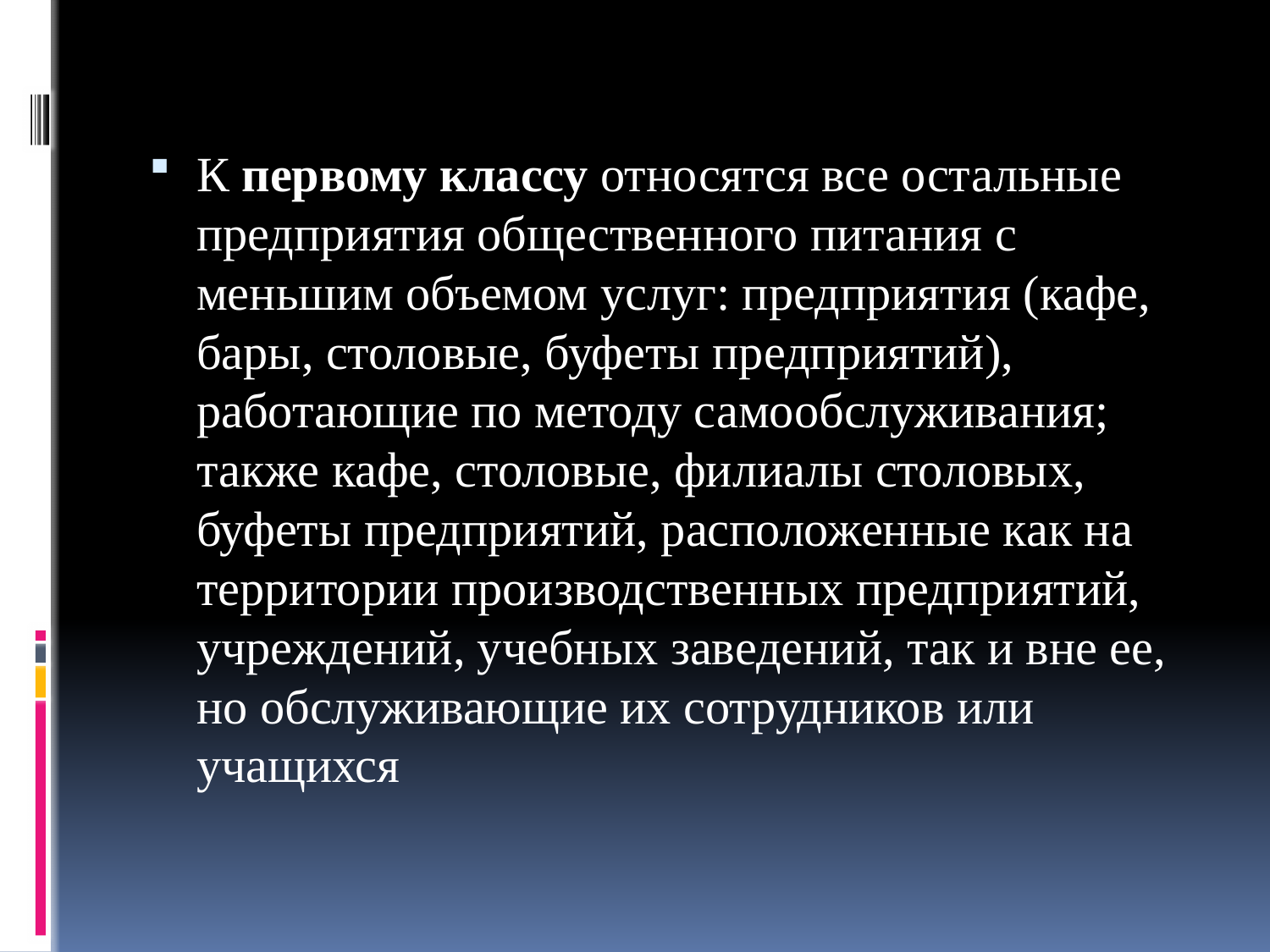

#
К первому классу относятся все остальные предприятия обществен­ного питания с меньшим объемом услуг: предприятия (кафе, бары, столовые, буфеты предприятий), работающие по методу самообслуживания; также кафе, столовые, филиалы столовых, буфеты предприятий, расположенные как на территории производственных предприятий, учреждений, учебных заведений, так и вне ее, но обслуживающие их сотрудников или учащихся